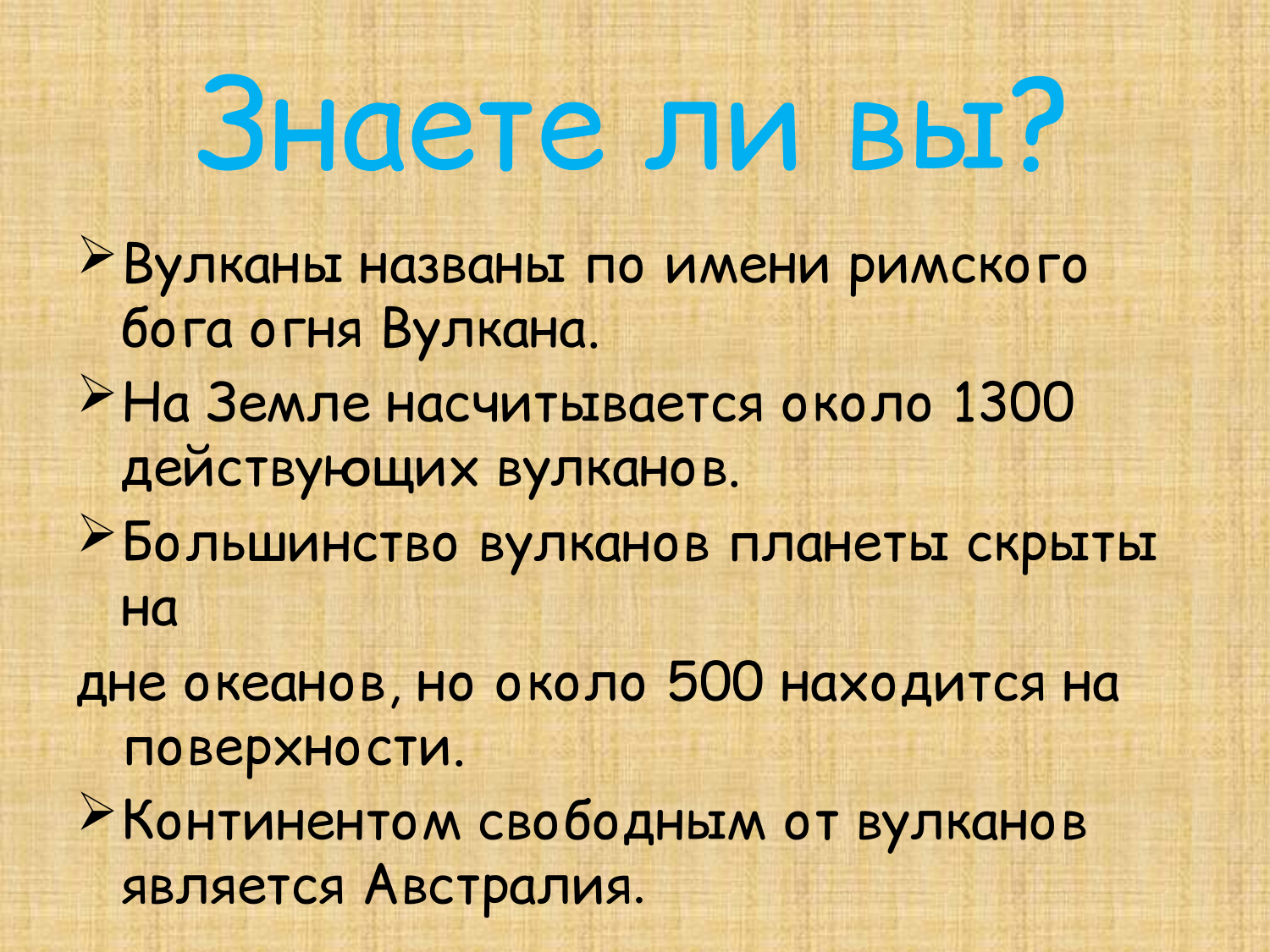

# Знаете ли вы?
Вулканы названы по имени римского бога огня Вулкана.
На Земле насчитывается около 1300 действующих вулканов.
Большинство вулканов планеты скрыты на
дне океанов, но около 500 находится на поверхности.
Континентом свободным от вулканов является Австралия.